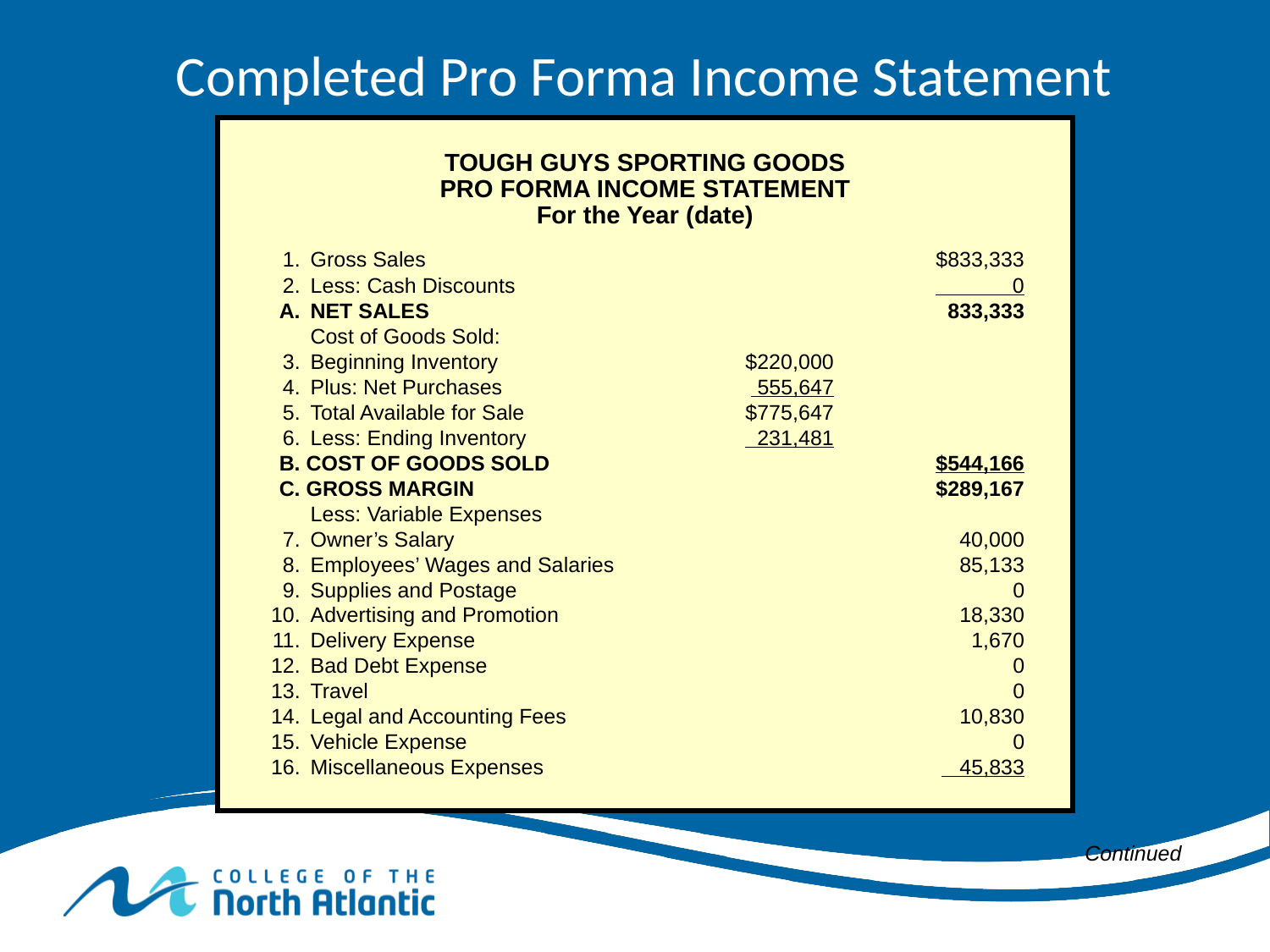

# Completed Pro Forma Income Statement

TOUGH GUYS SPORTING GOODS
PRO FORMA INCOME STATEMENT
For the Year (date)
	1. 	Gross Sales		$833,333
	2. 	Less: Cash Discounts		             0
	A. 	NET SALES		833,333
		Cost of Goods Sold:
	3.	Beginning Inventory	$220,000
	4. 	Plus: Net Purchases	 555,647
	5.	Total Available for Sale	$775,647
	6.	Less: Ending Inventory	  231,481
	B. COST OF GOODS SOLD		$544,166
	C. GROSS MARGIN		$289,167
		Less: Variable Expenses
	7.	Owner’s Salary		40,000
	8.	Employees’ Wages and Salaries		85,133
	9.	Supplies and Postage		0
	10.	Advertising and Promotion		18,330
	11.	Delivery Expense		1,670
	12.	Bad Debt Expense		0
	13.	Travel		0
	14.	Legal and Accounting Fees		10,830
	15.	Vehicle Expense		0
	16.	Miscellaneous Expenses	   	   45,833

Continued